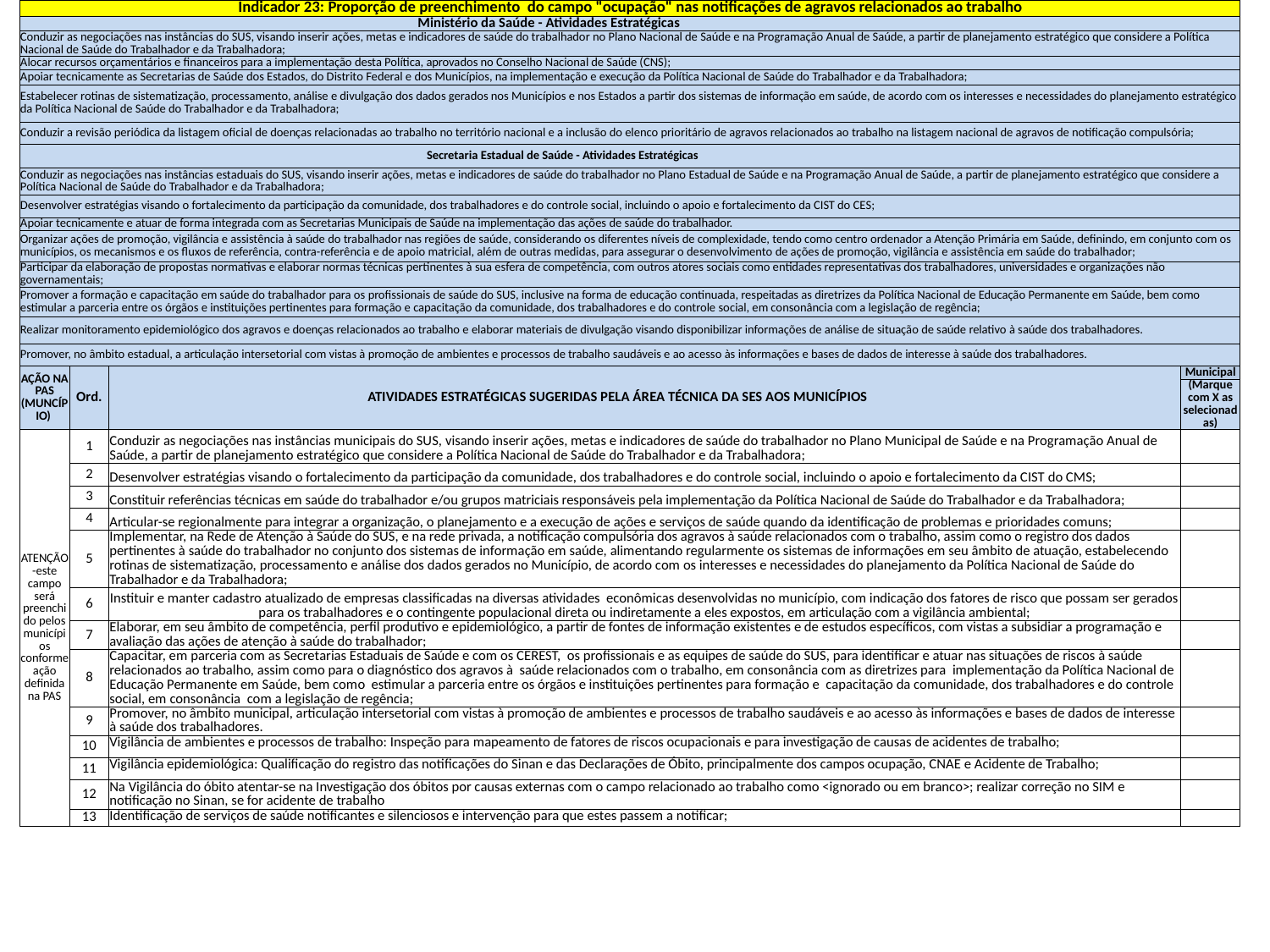

| Indicador 23: Proporção de preenchimento do campo "ocupação" nas notificações de agravos relacionados ao trabalho |  |  |  |
| --- | --- | --- | --- |
| Ministério da Saúde - Atividades Estratégicas |  |  |  |
| Conduzir as negociações nas instâncias do SUS, visando inserir ações, metas e indicadores de saúde do trabalhador no Plano Nacional de Saúde e na Programação Anual de Saúde, a partir de planejamento estratégico que considere a Política Nacional de Saúde do Trabalhador e da Trabalhadora; |  |  |  |
| Alocar recursos orçamentários e financeiros para a implementação desta Política, aprovados no Conselho Nacional de Saúde (CNS); |  |  |  |
| Apoiar tecnicamente as Secretarias de Saúde dos Estados, do Distrito Federal e dos Municípios, na implementação e execução da Política Nacional de Saúde do Trabalhador e da Trabalhadora; |  |  |  |
| Estabelecer rotinas de sistematização, processamento, análise e divulgação dos dados gerados nos Municípios e nos Estados a partir dos sistemas de informação em saúde, de acordo com os interesses e necessidades do planejamento estratégico da Política Nacional de Saúde do Trabalhador e da Trabalhadora; |  |  |  |
| Conduzir a revisão periódica da listagem oficial de doenças relacionadas ao trabalho no território nacional e a inclusão do elenco prioritário de agravos relacionados ao trabalho na listagem nacional de agravos de notificação compulsória; |  |  |  |
| Secretaria Estadual de Saúde - Atividades Estratégicas |  |  |  |
| Conduzir as negociações nas instâncias estaduais do SUS, visando inserir ações, metas e indicadores de saúde do trabalhador no Plano Estadual de Saúde e na Programação Anual de Saúde, a partir de planejamento estratégico que considere a Política Nacional de Saúde do Trabalhador e da Trabalhadora; |  |  |  |
| Desenvolver estratégias visando o fortalecimento da participação da comunidade, dos trabalhadores e do controle social, incluindo o apoio e fortalecimento da CIST do CES; |  |  |  |
| Apoiar tecnicamente e atuar de forma integrada com as Secretarias Municipais de Saúde na implementação das ações de saúde do trabalhador. |  |  |  |
| Organizar ações de promoção, vigilância e assistência à saúde do trabalhador nas regiões de saúde, considerando os diferentes níveis de complexidade, tendo como centro ordenador a Atenção Primária em Saúde, definindo, em conjunto com os municípios, os mecanismos e os fluxos de referência, contra-referência e de apoio matricial, além de outras medidas, para assegurar o desenvolvimento de ações de promoção, vigilância e assistência em saúde do trabalhador; |  |  |  |
| Participar da elaboração de propostas normativas e elaborar normas técnicas pertinentes à sua esfera de competência, com outros atores sociais como entidades representativas dos trabalhadores, universidades e organizações não governamentais; |  |  |  |
| Promover a formação e capacitação em saúde do trabalhador para os profissionais de saúde do SUS, inclusive na forma de educação continuada, respeitadas as diretrizes da Política Nacional de Educação Permanente em Saúde, bem como estimular a parceria entre os órgãos e instituições pertinentes para formação e capacitação da comunidade, dos trabalhadores e do controle social, em consonância com a legislação de regência; |  |  |  |
| Realizar monitoramento epidemiológico dos agravos e doenças relacionados ao trabalho e elaborar materiais de divulgação visando disponibilizar informações de análise de situação de saúde relativo à saúde dos trabalhadores. |  |  |  |
| Promover, no âmbito estadual, a articulação intersetorial com vistas à promoção de ambientes e processos de trabalho saudáveis e ao acesso às informações e bases de dados de interesse à saúde dos trabalhadores. |  |  |  |
| AÇÃO NA PAS (MUNCÍPIO) | Ord. | ATIVIDADES ESTRATÉGICAS SUGERIDAS PELA ÁREA TÉCNICA DA SES AOS MUNICÍPIOS | Municipal |
|  |  |  | (Marque com X as selecionadas) |
| ATENÇÃO -este campo será preenchido pelos municípios conforme ação definida na PAS | 1 | Conduzir as negociações nas instâncias municipais do SUS, visando inserir ações, metas e indicadores de saúde do trabalhador no Plano Municipal de Saúde e na Programação Anual de Saúde, a partir de planejamento estratégico que considere a Política Nacional de Saúde do Trabalhador e da Trabalhadora; |  |
|  | 2 | Desenvolver estratégias visando o fortalecimento da participação da comunidade, dos trabalhadores e do controle social, incluindo o apoio e fortalecimento da CIST do CMS; |  |
|  | 3 | Constituir referências técnicas em saúde do trabalhador e/ou grupos matriciais responsáveis pela implementação da Política Nacional de Saúde do Trabalhador e da Trabalhadora; |  |
|  | 4 | Articular-se regionalmente para integrar a organização, o planejamento e a execução de ações e serviços de saúde quando da identificação de problemas e prioridades comuns; |  |
|  | 5 | Implementar, na Rede de Atenção à Saúde do SUS, e na rede privada, a notificação compulsória dos agravos à saúde relacionados com o trabalho, assim como o registro dos dados pertinentes à saúde do trabalhador no conjunto dos sistemas de informação em saúde, alimentando regularmente os sistemas de informações em seu âmbito de atuação, estabelecendo rotinas de sistematização, processamento e análise dos dados gerados no Município, de acordo com os interesses e necessidades do planejamento da Política Nacional de Saúde do Trabalhador e da Trabalhadora; |  |
|  | 6 | Instituir e manter cadastro atualizado de empresas classificadas na diversas atividades econômicas desenvolvidas no município, com indicação dos fatores de risco que possam ser gerados para os trabalhadores e o contingente populacional direta ou indiretamente a eles expostos, em articulação com a vigilância ambiental; |  |
|  | 7 | Elaborar, em seu âmbito de competência, perfil produtivo e epidemiológico, a partir de fontes de informação existentes e de estudos específicos, com vistas a subsidiar a programação e avaliação das ações de atenção à saúde do trabalhador; |  |
|  | 8 | Capacitar, em parceria com as Secretarias Estaduais de Saúde e com os CEREST, os profissionais e as equipes de saúde do SUS, para identificar e atuar nas situações de riscos à saúde relacionados ao trabalho, assim como para o diagnóstico dos agravos à saúde relacionados com o trabalho, em consonância com as diretrizes para implementação da Política Nacional de Educação Permanente em Saúde, bem como estimular a parceria entre os órgãos e instituições pertinentes para formação e capacitação da comunidade, dos trabalhadores e do controle social, em consonância com a legislação de regência; |  |
|  | 9 | Promover, no âmbito municipal, articulação intersetorial com vistas à promoção de ambientes e processos de trabalho saudáveis e ao acesso às informações e bases de dados de interesse à saúde dos trabalhadores. |  |
|  | 10 | Vigilância de ambientes e processos de trabalho: Inspeção para mapeamento de fatores de riscos ocupacionais e para investigação de causas de acidentes de trabalho; |  |
|  | 11 | Vigilância epidemiológica: Qualificação do registro das notificações do Sinan e das Declarações de Óbito, principalmente dos campos ocupação, CNAE e Acidente de Trabalho; |  |
|  | 12 | Na Vigilância do óbito atentar-se na Investigação dos óbitos por causas externas com o campo relacionado ao trabalho como <ignorado ou em branco>; realizar correção no SIM e notificação no Sinan, se for acidente de trabalho |  |
|  | 13 | Identificação de serviços de saúde notificantes e silenciosos e intervenção para que estes passem a notificar; |  |